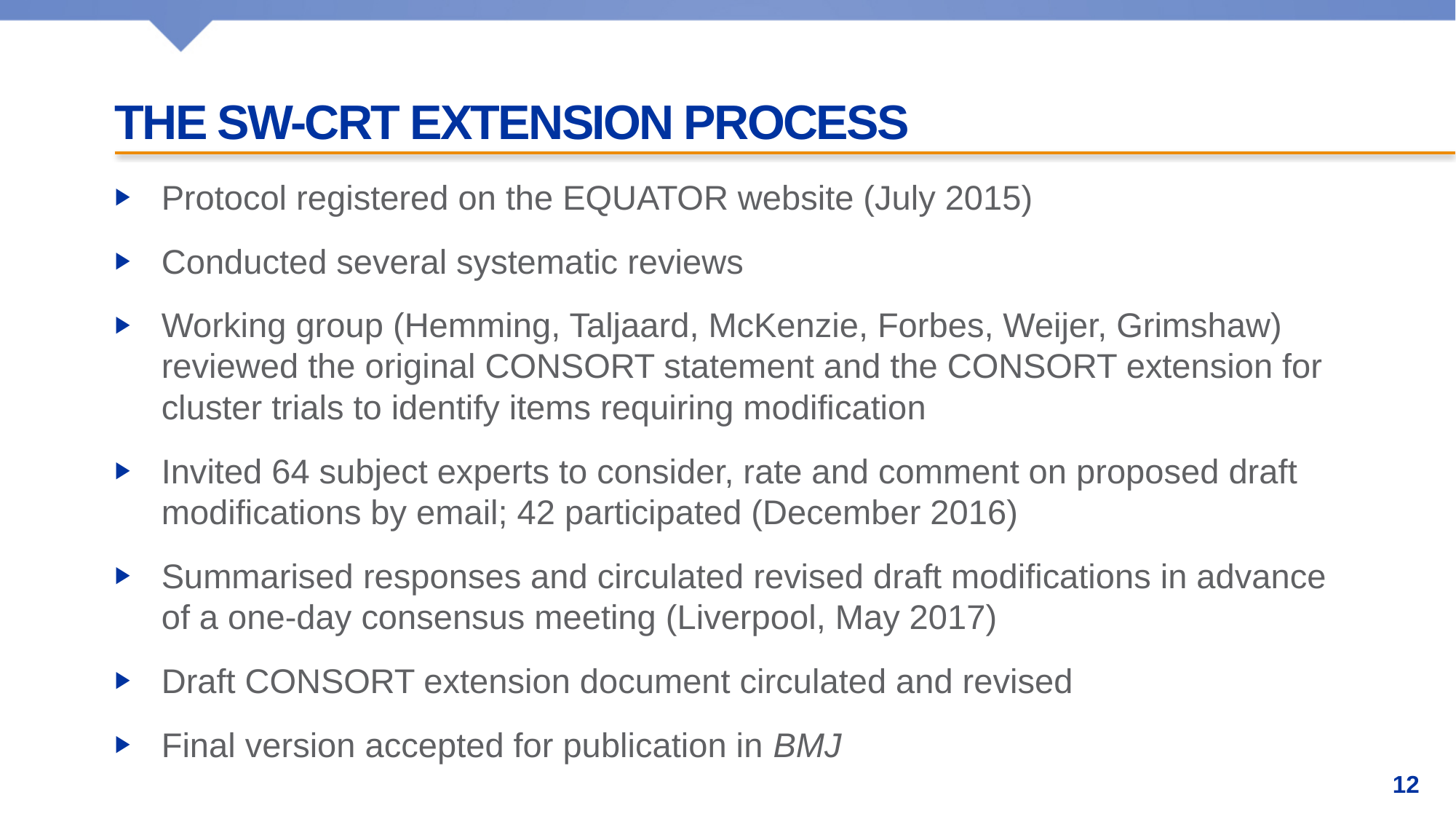

# The SW-CRT extension process
Protocol registered on the EQUATOR website (July 2015)
Conducted several systematic reviews
Working group (Hemming, Taljaard, McKenzie, Forbes, Weijer, Grimshaw) reviewed the original CONSORT statement and the CONSORT extension for cluster trials to identify items requiring modification
Invited 64 subject experts to consider, rate and comment on proposed draft modifications by email; 42 participated (December 2016)
Summarised responses and circulated revised draft modifications in advance of a one-day consensus meeting (Liverpool, May 2017)
Draft CONSORT extension document circulated and revised
Final version accepted for publication in BMJ
12